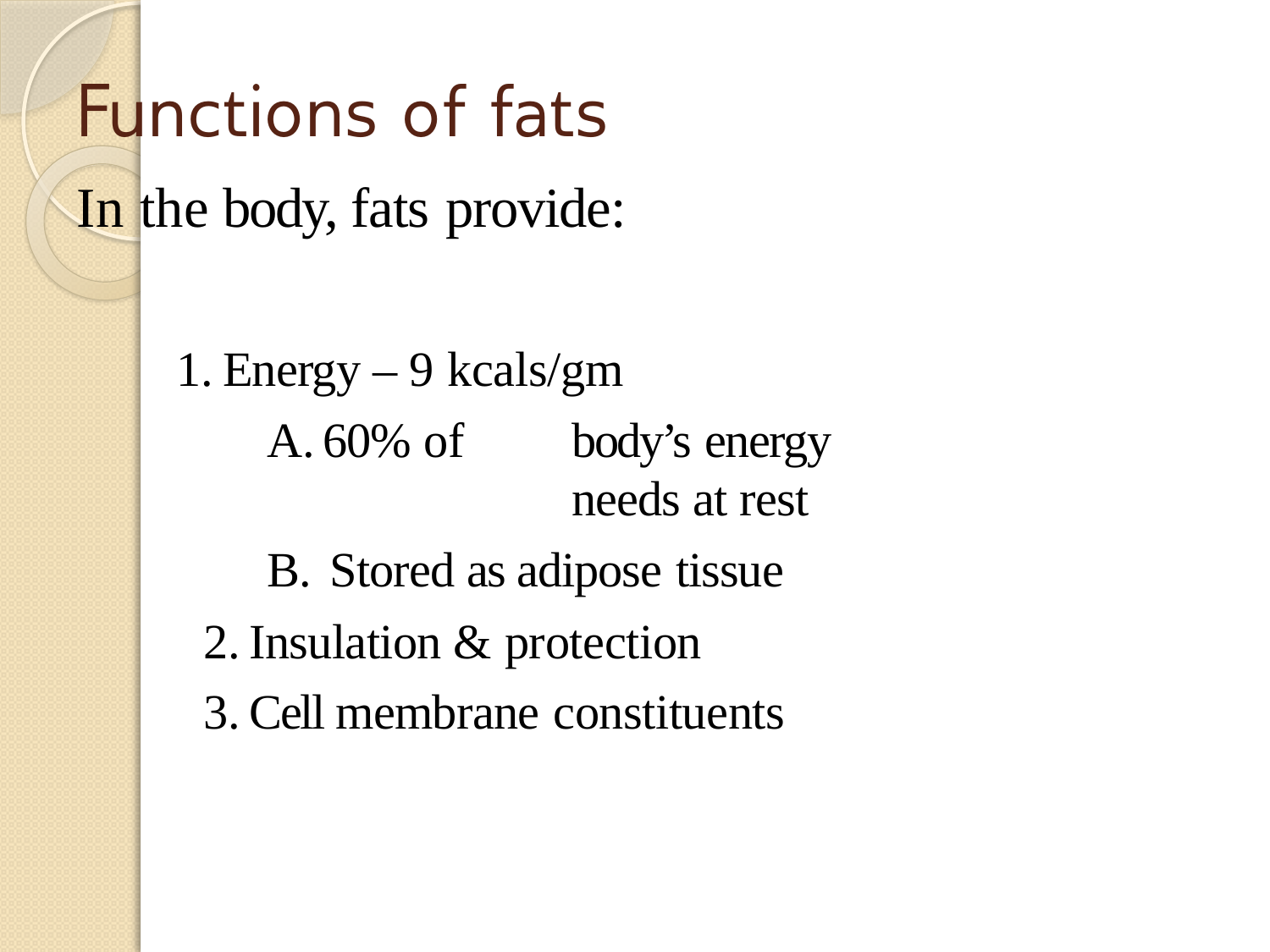

# Functions of fats
In the body, fats provide:

Energy – 9 kcals/gm
60% of	body’s energy	needs at rest
Stored as adipose tissue
Insulation & protection
Cell membrane constituents